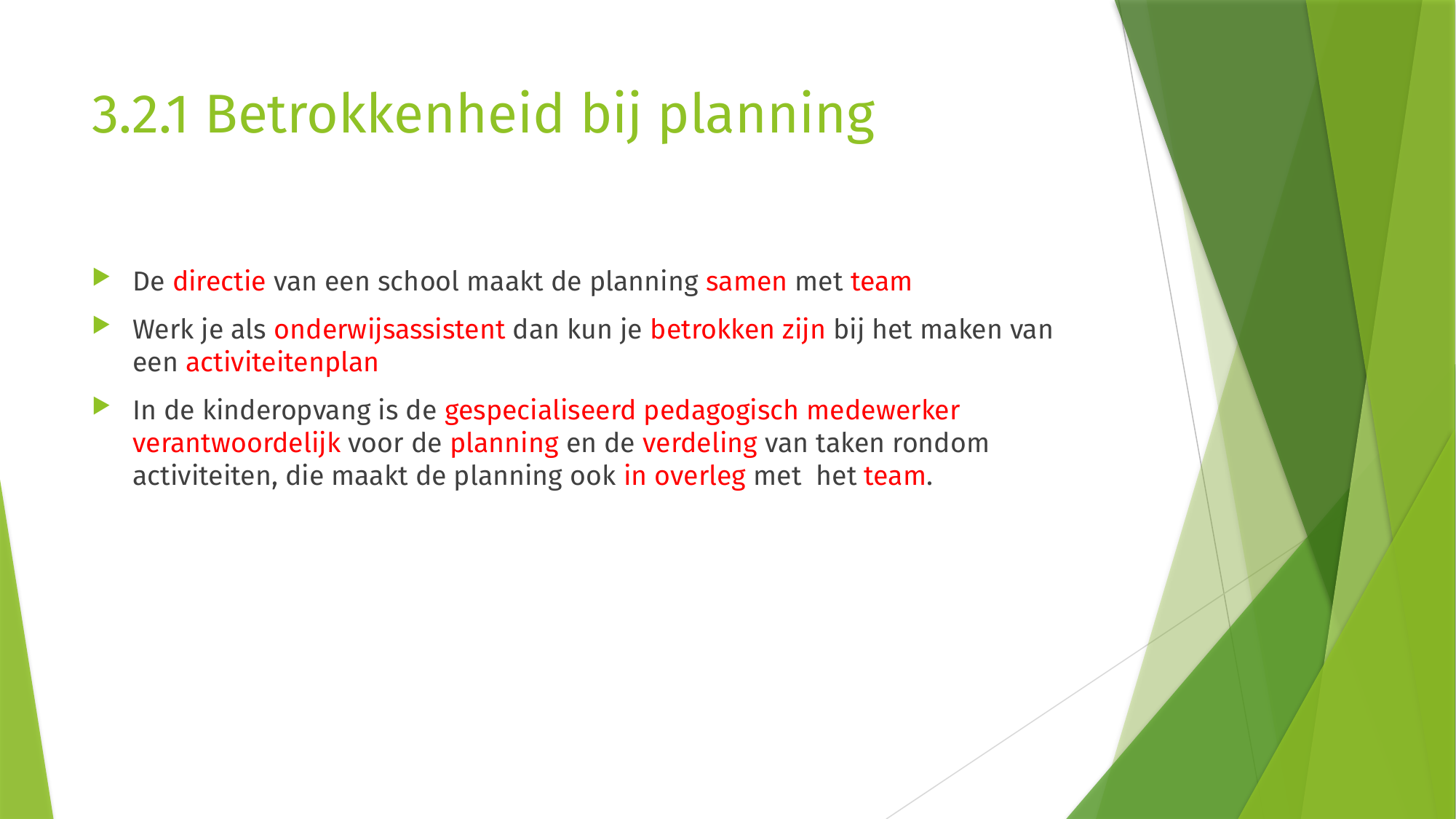

# 3.2.1 Betrokkenheid bij planning
De directie van een school maakt de planning samen met team
Werk je als onderwijsassistent dan kun je betrokken zijn bij het maken van een activiteitenplan
In de kinderopvang is de gespecialiseerd pedagogisch medewerker verantwoordelijk voor de planning en de verdeling van taken rondom activiteiten, die maakt de planning ook in overleg met  het team.